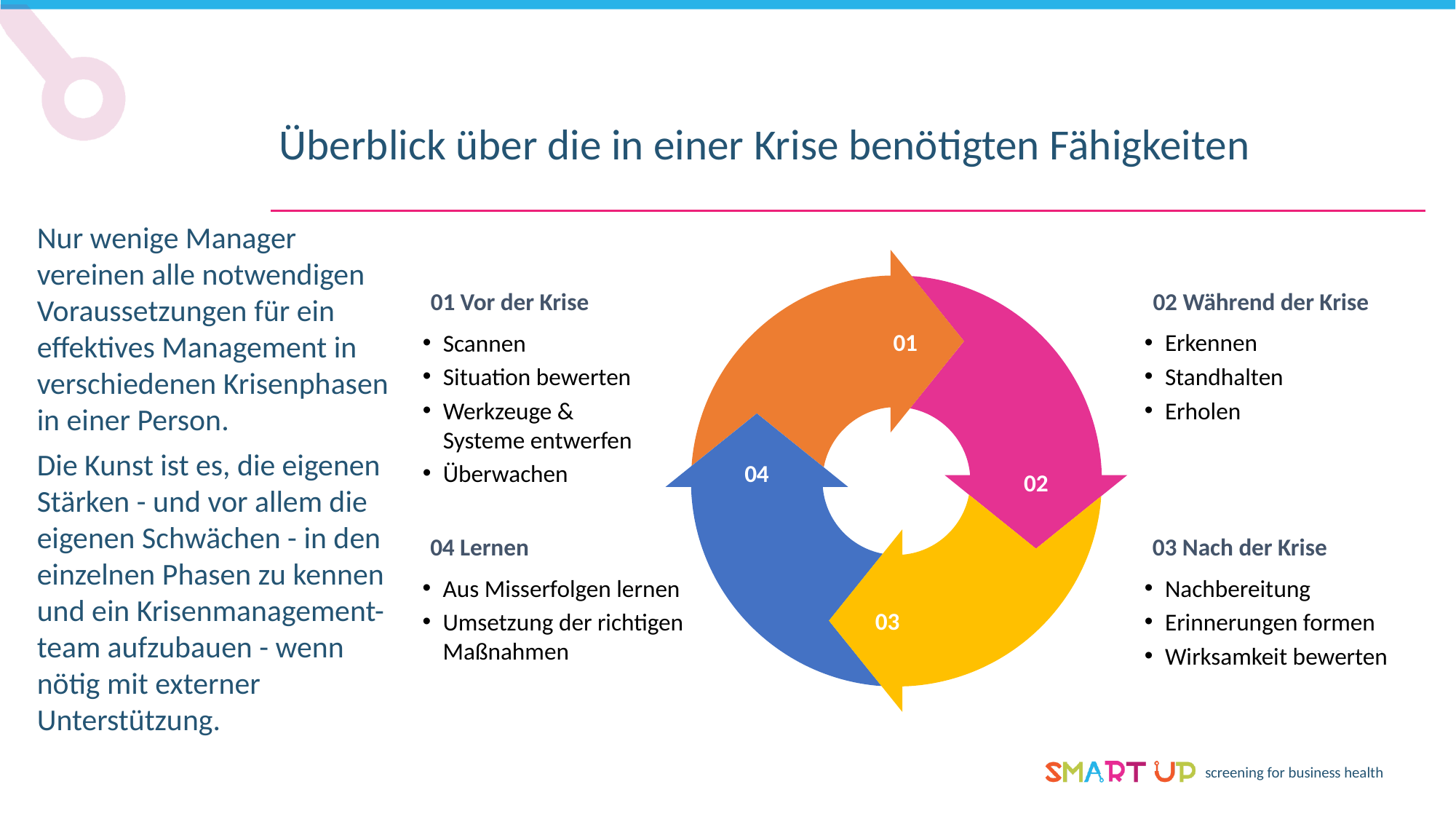

Überblick über die in einer Krise benötigten Fähigkeiten
Nur wenige Manager vereinen alle notwendigen Voraussetzungen für ein effektives Management in verschiedenen Krisenphasen in einer Person.
Die Kunst ist es, die eigenen Stärken - und vor allem die eigenen Schwächen - in den einzelnen Phasen zu kennen und ein Krisenmanagement-team aufzubauen - wenn nötig mit externer Unterstützung.

01 Vor der Krise
02 Während der Krise

01
Scannen
Situation bewerten
Werkzeuge & Systeme entwerfen
Überwachen
Erkennen
Standhalten
Erholen

04
02

04 Lernen
03 Nach der Krise
Aus Misserfolgen lernen
Umsetzung der richtigen Maßnahmen
Nachbereitung
Erinnerungen formen
Wirksamkeit bewerten
03